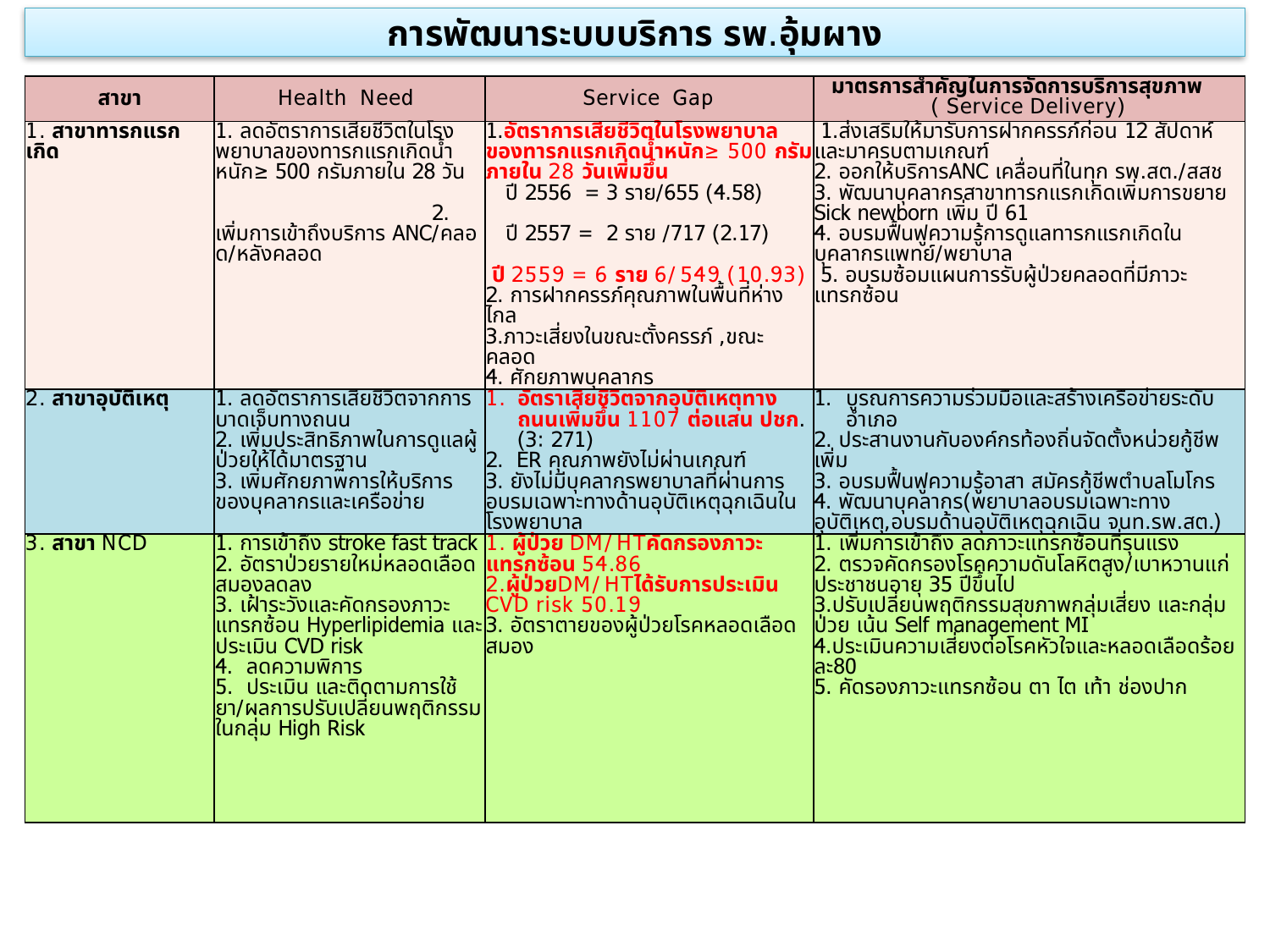

# การพัฒนาระบบบริการ รพ.อุ้มผาง
| สาขา | Health Need | Service Gap | มาตรการสำคัญในการจัดการบริการสุขภาพ ( Service Delivery) |
| --- | --- | --- | --- |
| 1. สาขาทารกแรกเกิด | 1. ลดอัตราการเสียชีวิตในโรงพยาบาลของทารกแรกเกิดน้ำหนัก≥ 500 กรัมภายใน 28 วัน 2. เพิ่มการเข้าถึงบริการ ANC/คลอด/หลังคลอด | 1.อัตราการเสียชีวิตในโรงพยาบาลของทารกแรกเกิดน้ำหนัก≥ 500 กรัมภายใน 28 วันเพิ่มขึ้น ปี 2556 = 3 ราย/655 (4.58) ปี 2557 = 2 ราย /717 (2.17) ปี 2559 = 6 ราย 6/549 (10.93) 2. การฝากครรภ์คุณภาพในพื้นที่ห่างไกล 3.ภาวะเสี่ยงในขณะตั้งครรภ์ ,ขณะคลอด 4. ศักยภาพบุคลากร | 1.ส่งเสริมให้มารับการฝากครรภ์ก่อน 12 สัปดาห์และมาครบตามเกณฑ์ 2. ออกให้บริการANC เคลื่อนที่ในทุก รพ.สต./สสช 3. พัฒนาบุคลากรสาขาทารกแรกเกิดเพิ่มการขยาย Sick newborn เพิ่ม ปี 61 4. อบรมฟื้นฟูความรู้การดูแลทารกแรกเกิดในบุคลากรแพทย์/พยาบาล 5. อบรมซ้อมแผนการรับผู้ป่วยคลอดที่มีภาวะแทรกซ้อน |
| 2. สาขาอุบัติเหตุ | 1. ลดอัตราการเสียชีวิตจากการบาดเจ็บทางถนน 2. เพิ่มประสิทธิภาพในการดูแลผู้ป่วยให้ได้มาตรฐาน 3. เพิ่มศักยภาพการให้บริการของบุคลากรและเครือข่าย | อัตราเสียชีวิตจากอุบัติเหตุทางถนนเพิ่มขึ้น 1107 ต่อแสน ปชก.(3: 271) 2. ER คุณภาพยังไม่ผ่านเกณฑ์ 3. ยังไม่มีบุคลากรพยาบาลที่ผ่านการอบรมเฉพาะทางด้านอุบัติเหตุฉุกเฉินในโรงพยาบาล | บูรณการความร่วมมือและสร้างเครือข่ายระดับอำเภอ 2. ประสานงานกับองค์กรท้องถิ่นจัดตั้งหน่วยกู้ชีพเพิ่ม 3. อบรมฟื้นฟูความรู้อาสา สมัครกู้ชีพตำบลโมโกร 4. พัฒนาบุคลากร(พยาบาลอบรมเฉพาะทางอุบัติเหตุ,อบรมด้านอุบัติเหตุฉุกเฉิน จนท.รพ.สต.) |
| 3. สาขา NCD | 1. การเข้าถึง stroke fast track 2. อัตราป่วยรายใหม่หลอดเลือดสมองลดลง 3. เฝ้าระวังและคัดกรองภาวะแทรกซ้อน Hyperlipidemia และประเมิน CVD risk 4.  ลดความพิการ 5.  ประเมิน และติดตามการใช้ยา/ผลการปรับเปลี่ยนพฤติกรรมในกลุ่ม High Risk | 1. ผู้ป่วย DM/HTคัดกรองภาวะแทรกซ้อน 54.86 2.ผู้ป่วยDM/HTได้รับการประเมิน CVD risk 50.19 3. อัตราตายของผู้ป่วยโรคหลอดเลือดสมอง | 1. เพิ่มการเข้าถึง ลดภาวะแทรกซ้อนที่รุนแรง 2. ตรวจคัดกรองโรคความดันโลหิตสูง/เบาหวานแก่ ประชาชนอายุ 35 ปีขึ้นไป 3.ปรับเปลี่ยนพฤติกรรมสุขภาพกลุ่มเสี่ยง และกลุ่มป่วย เน้น Self management MI 4.ประเมินความเสี่ยงต่อโรคหัวใจและหลอดเลือดร้อยละ80 5. คัดรองภาวะแทรกซ้อน ตา ไต เท้า ช่องปาก |